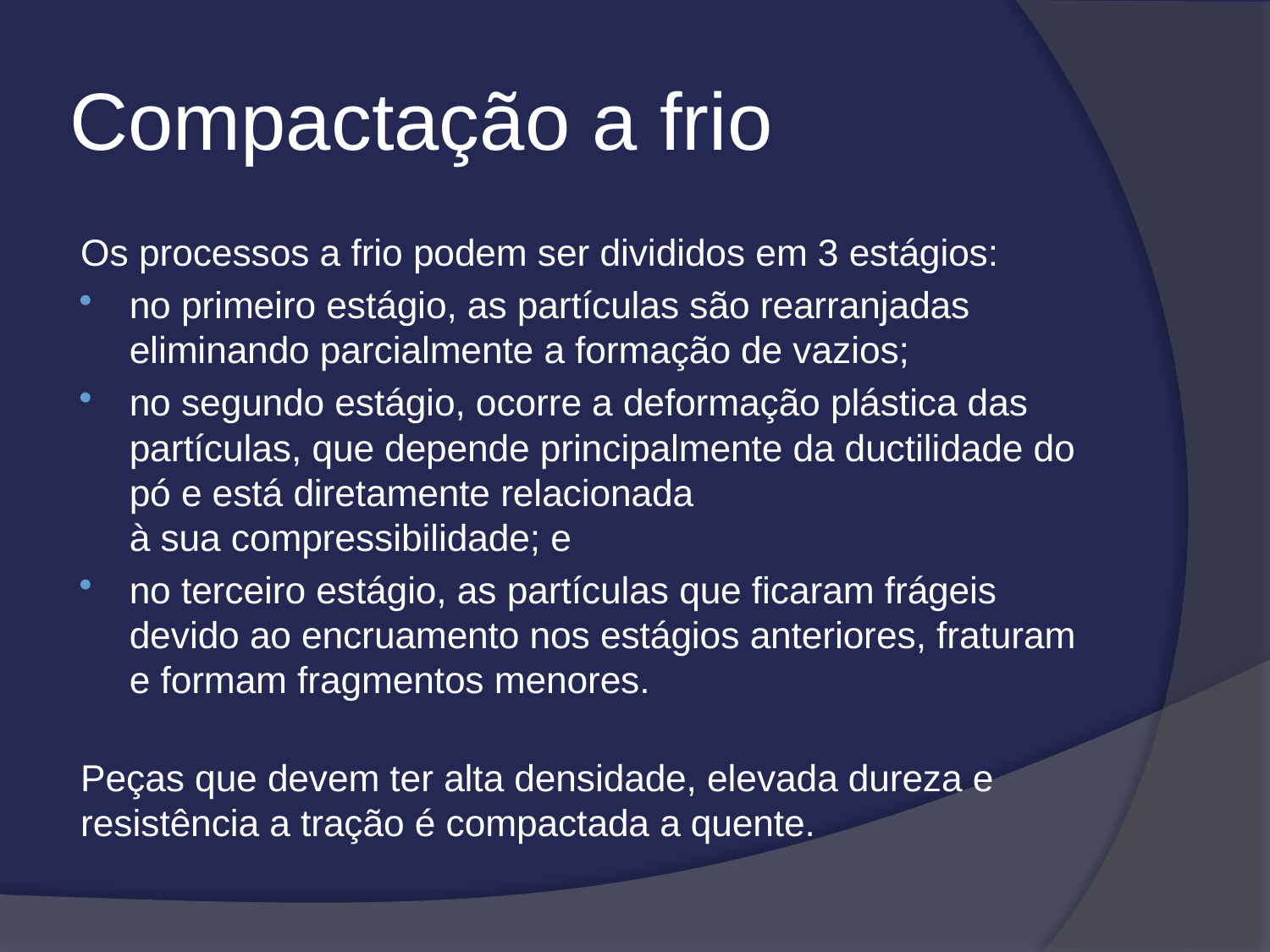

# Compactação a frio
Os processos a frio podem ser divididos em 3 estágios:
no primeiro estágio, as partículas são rearranjadas eliminando parcialmente a formação de vazios;
no segundo estágio, ocorre a deformação plástica das partículas, que depende principalmente da ductilidade do pó e está diretamente relacionada
à sua compressibilidade; e
no terceiro estágio, as partículas que ficaram frágeis devido ao encruamento nos estágios anteriores, fraturam e formam fragmentos menores.
Peças que devem ter alta densidade, elevada dureza e resistência a tração é compactada a quente.